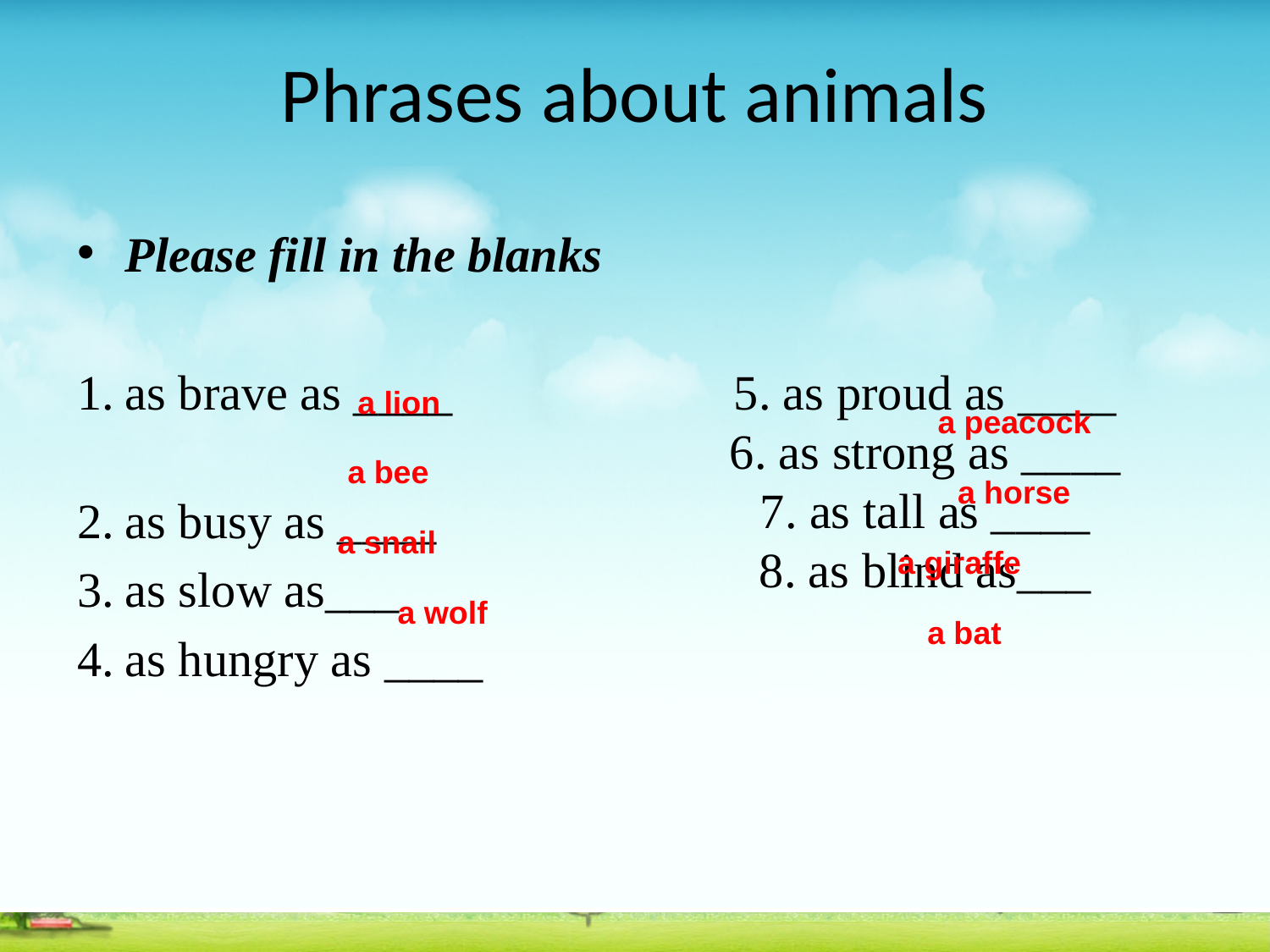

# Phrases about animals
Please fill in the blanks

as brave as ____
as busy as ____
as slow as___
as hungry as ____

5. as proud as ____
6. as strong as ____
7. as tall as ____
8. as blind as___

a lion
a peacock
a bee
a horse
a snail
a giraffe
a wolf
a bat